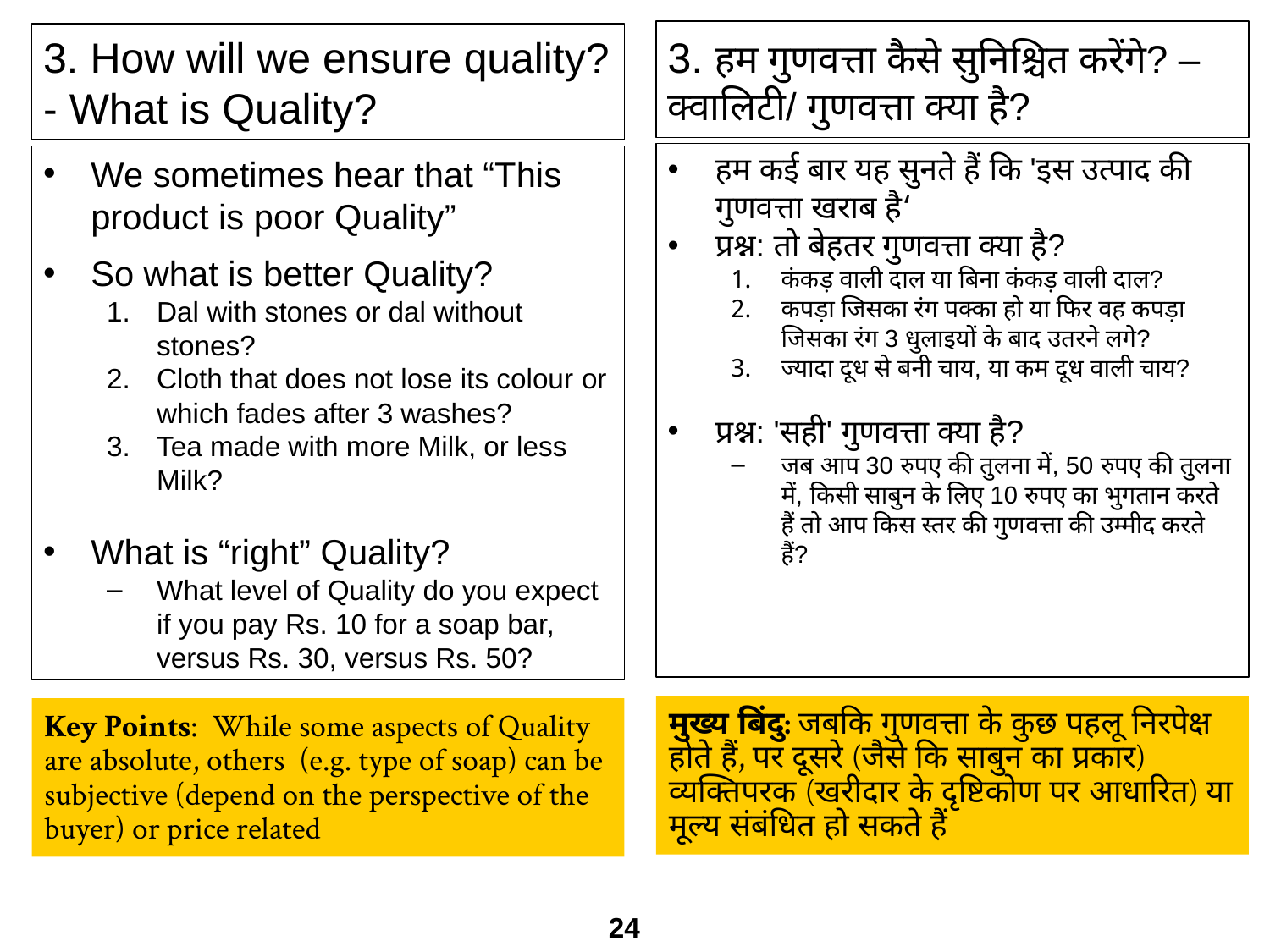

3. हम गुणवत्ता कैसे सुनिश्चित करेंगे? – क्वालिटी/ गुणवत्ता क्या है?
3. How will we ensure quality? - What is Quality?
हम कई बार यह सुनते हैं कि 'इस उत्पाद की गुणवत्ता खराब है‘
प्रश्न: तो बेहतर गुणवत्ता क्या है?
कंकड़ वाली दाल या बिना कंकड़ ​वाली दाल?
कपड़ा जिसका रंग पक्का हो या फिर वह कपड़ा जिसका रंग 3 धुलाइयों के बाद उतरने लगे?
ज्यादा दूध से बनी चाय, या कम दूध वाली चाय?

प्रश्न: 'सही' गुणवत्ता क्या है?
जब आप 30 रुपए की तुलना में, 50 रुपए की तुलना में, किसी साबुन के लिए 10 रुपए का भुगतान करते हैं तो आप किस स्तर की गुणवत्ता की उम्मीद करते हैं?

We sometimes hear that “This product is poor Quality”

So what is better Quality?
Dal with stones or dal without stones?
Cloth that does not lose its colour or which fades after 3 washes?
Tea made with more Milk, or less Milk?

What is “right” Quality?
What level of Quality do you expect if you pay Rs. 10 for a soap bar, versus Rs. 30, versus Rs. 50?
मुख्य बिंदु: जबकि गुणवत्ता के कुछ पहलू निरपेक्ष होते हैं, पर दूसरे (जैसे कि साबुन का प्रकार) व्यक्तिपरक (खरीदार के दृष्टिकोण पर आधारित) या मूल्य संबंधित हो सकते हैं
Key Points:  While some aspects of Quality are absolute, others  (e.g. type of soap) can be subjective (depend on the perspective of the buyer) or price related
24